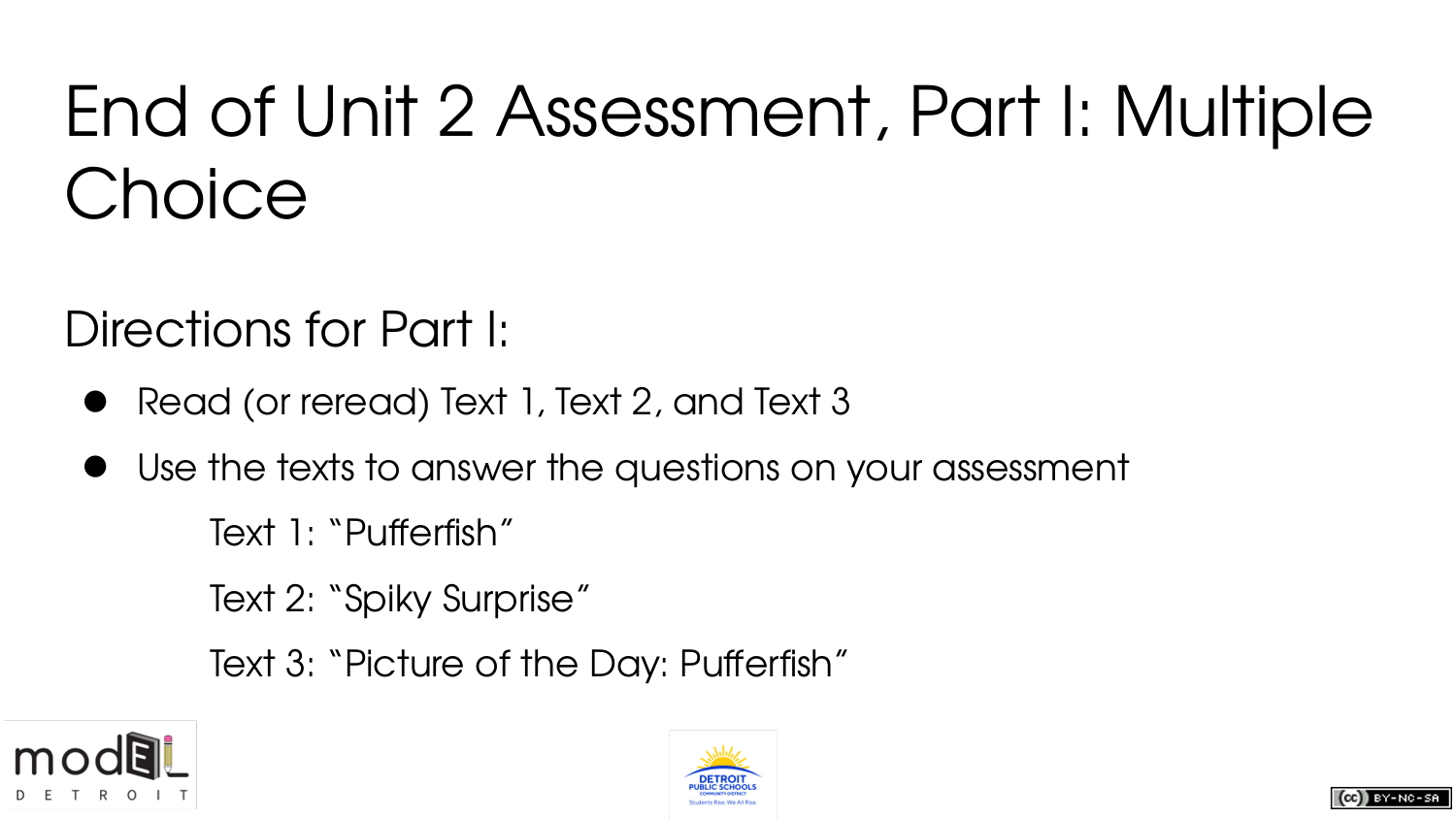

# End of Unit 2 Assessment, Part I: Multiple Choice
Directions for Part I:
Read (or reread) Text 1, Text 2, and Text 3
Use the texts to answer the questions on your assessment
Text 1: “Pufferfish”
Text 2: “Spiky Surprise”
Text 3: “Picture of the Day: Pufferfish”